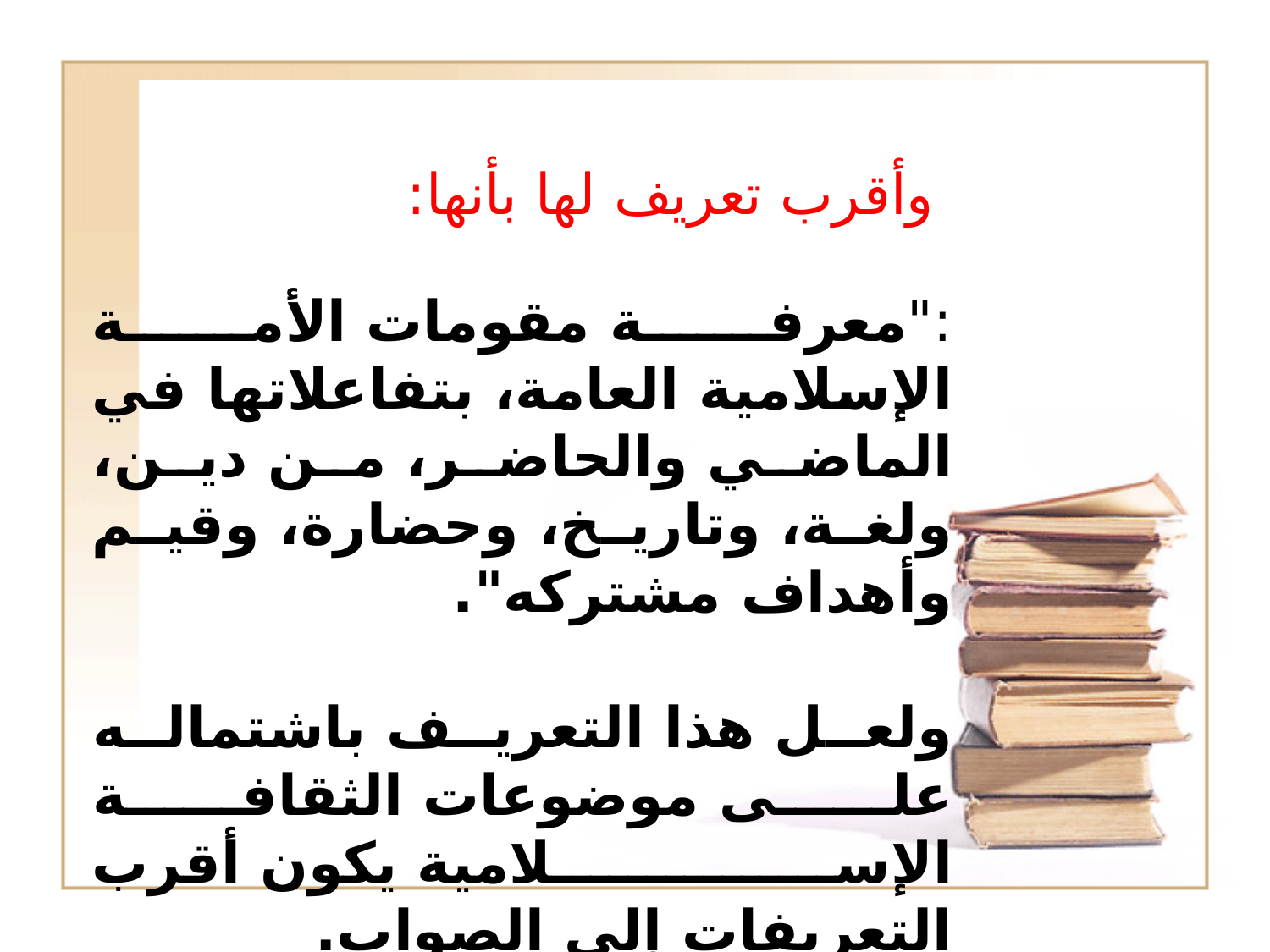

وأقرب تعريف لها بأنها:

:"معرفة مقومات الأمة الإسلامية العامة، بتفاعلاتها في الماضي والحاضر، من دين، ولغة، وتاريخ، وحضارة، وقيم وأهداف مشتركه".

ولعل هذا التعريف باشتماله على موضوعات الثقافة الإسلامية يكون أقرب التعريفات إلى الصواب.